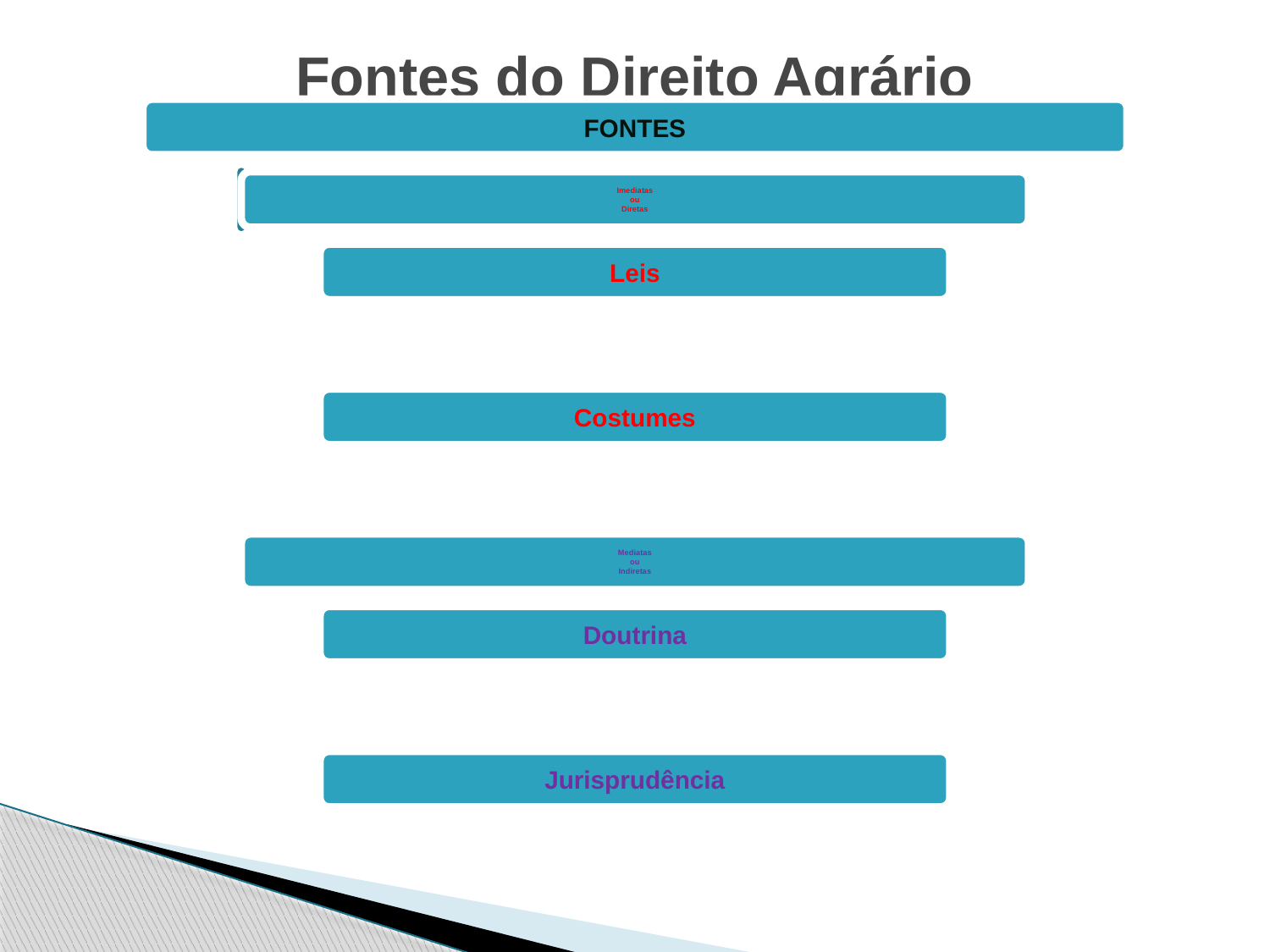

Fontes do Direito Agrário
FONTES
Imediatas
ou
Diretas
Leis
Costumes
Mediatas
ou
Indiretas
Doutrina
Jurisprudência